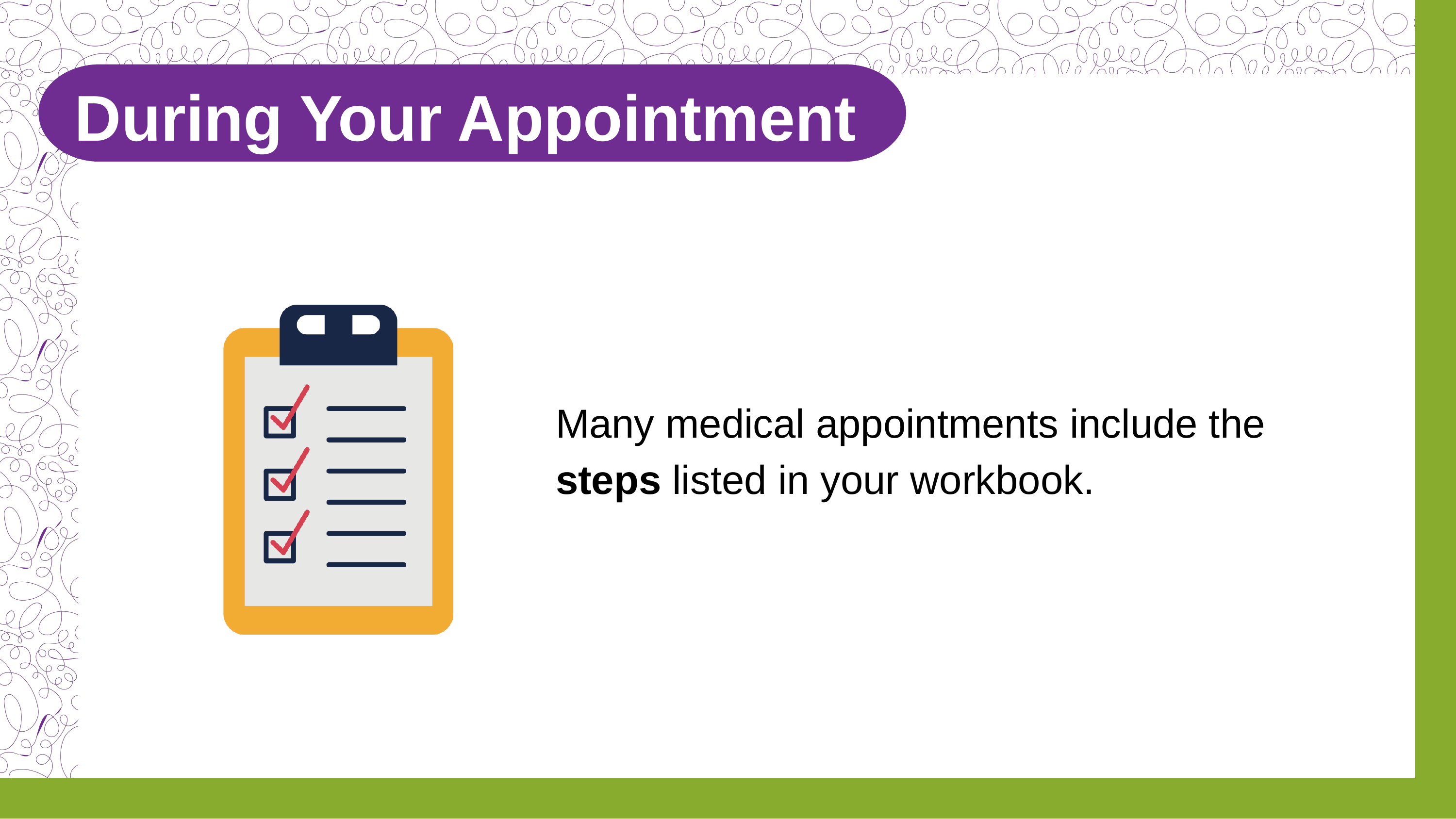

During Your Appointment

Many medical appointments include the steps listed in your workbook.